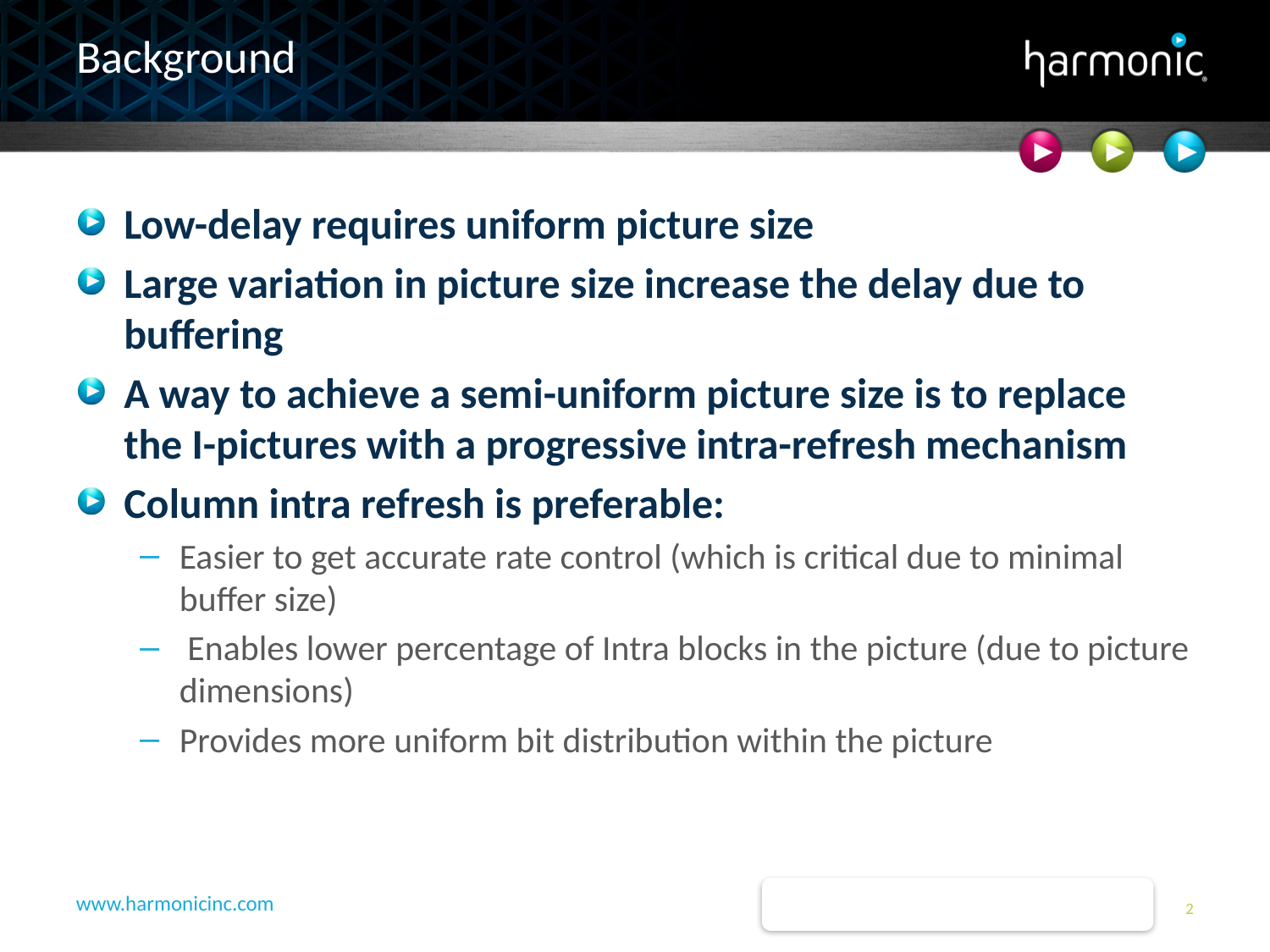

# Background
Low-delay requires uniform picture size
Large variation in picture size increase the delay due to buffering
A way to achieve a semi-uniform picture size is to replace the I-pictures with a progressive intra-refresh mechanism
Column intra refresh is preferable:
Easier to get accurate rate control (which is critical due to minimal buffer size)
 Enables lower percentage of Intra blocks in the picture (due to picture dimensions)
Provides more uniform bit distribution within the picture

2